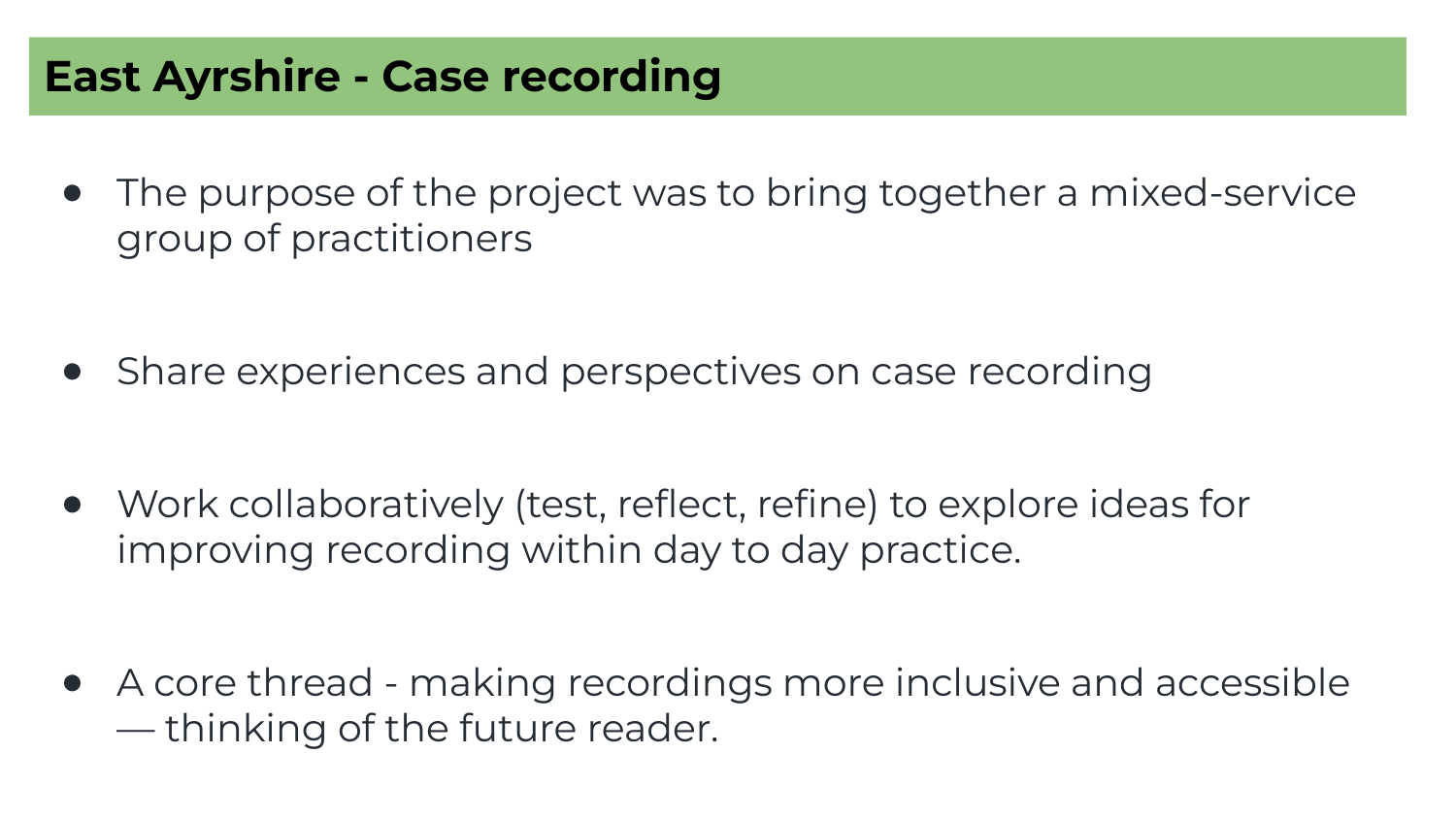

East Ayrshire - Case recording
The purpose of the project was to bring together a mixed-service group of practitioners

Share experiences and perspectives on case recording

Work collaboratively (test, reflect, refine) to explore ideas for improving recording within day to day practice.

A core thread - making recordings more inclusive and accessible — thinking of the future reader.